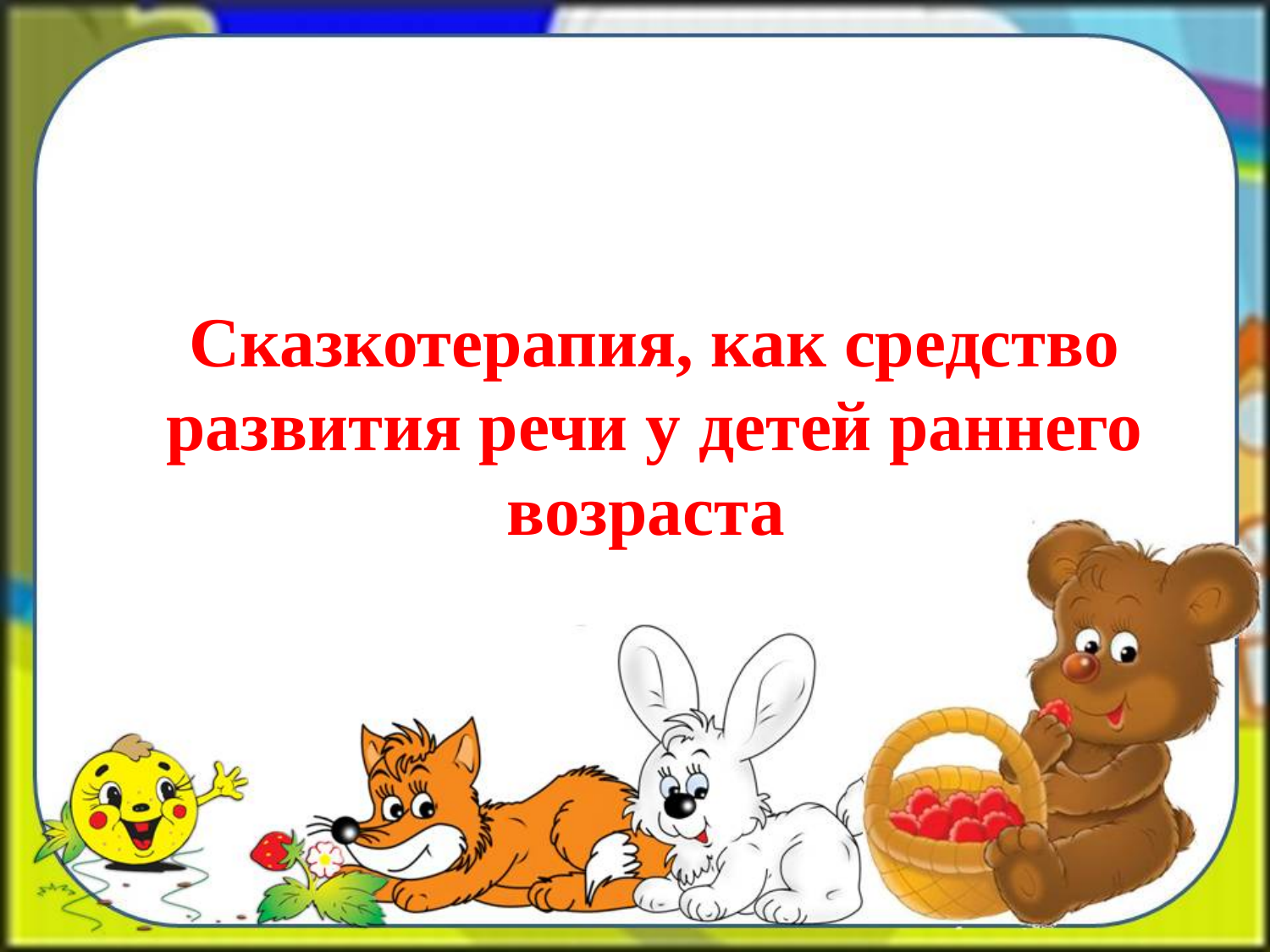

# Сказкотерапия, как средство развития речи у детей раннего возраста